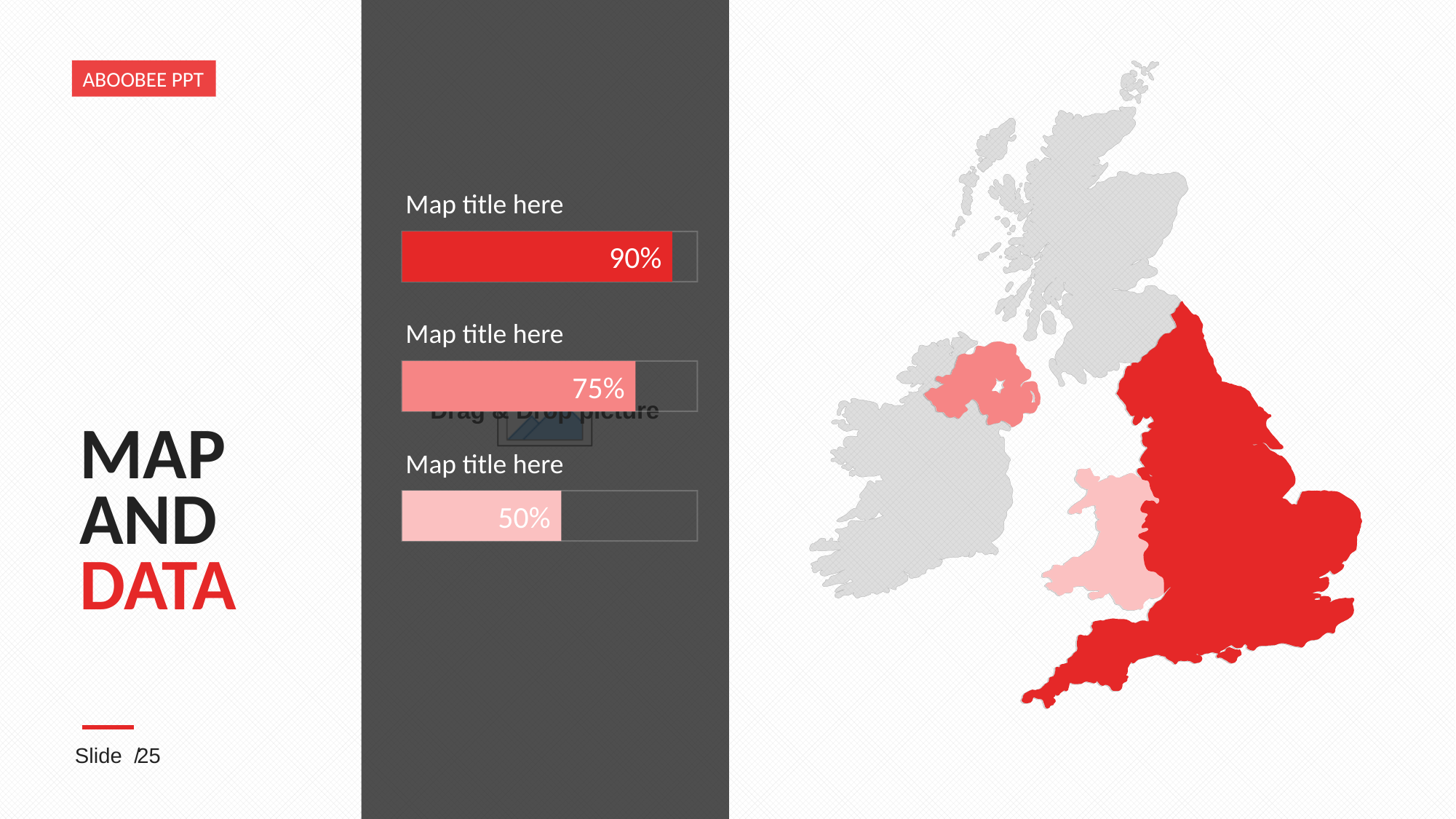

ABOOBEE PPT

Map title here

90%

Map title here

75%

# MAP AND DATA
Map title here

50%